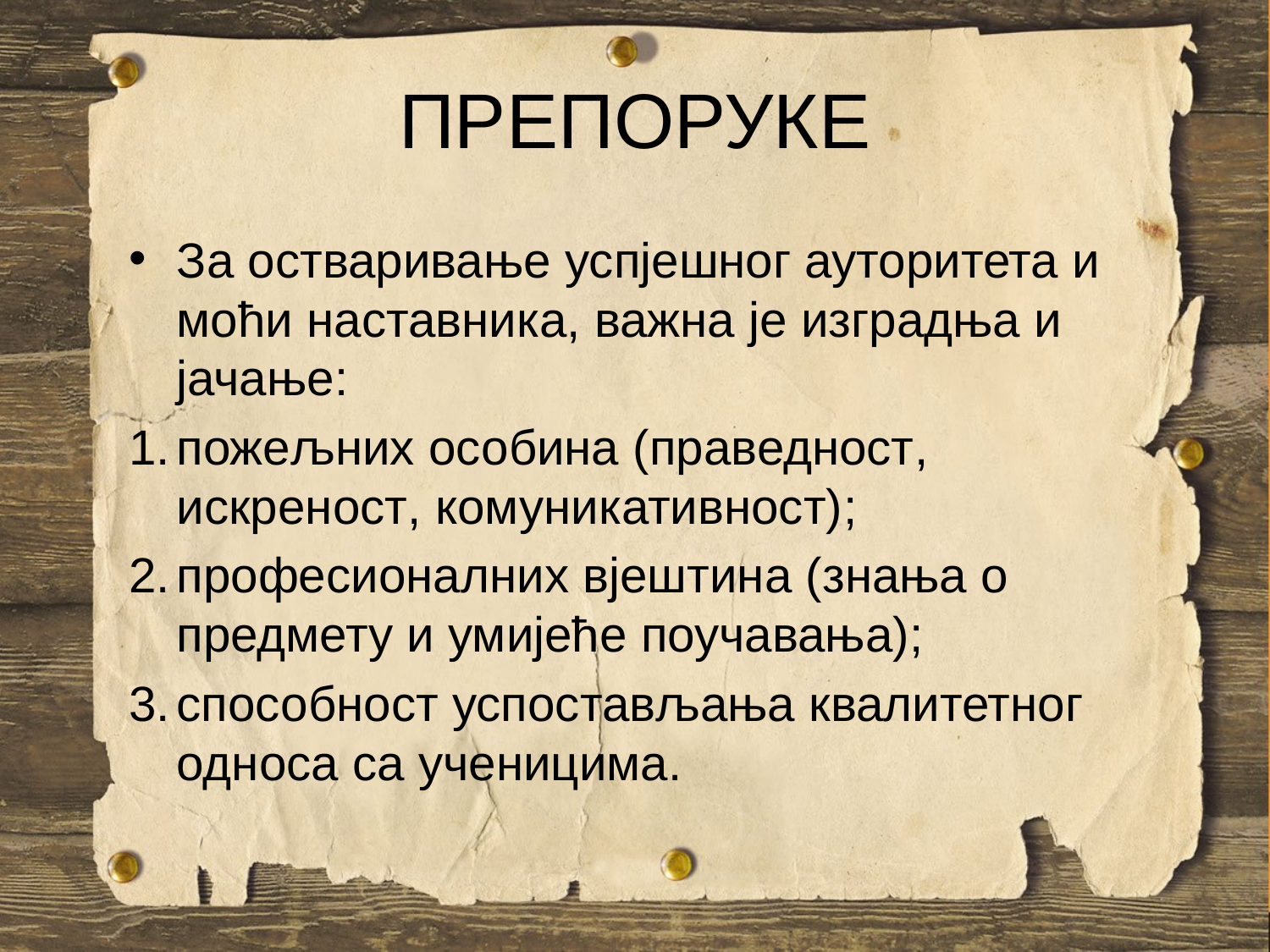

# ПРЕПОРУКЕ
За остваривање успјешног ауторитета и моћи наставника, важна је изградња и јачање:
пожељних особина (праведност, искреност, комуникативност);
професионалних вјештина (знања о предмету и умијеће поучавања);
способност успостављања квалитетног односа са ученицима.